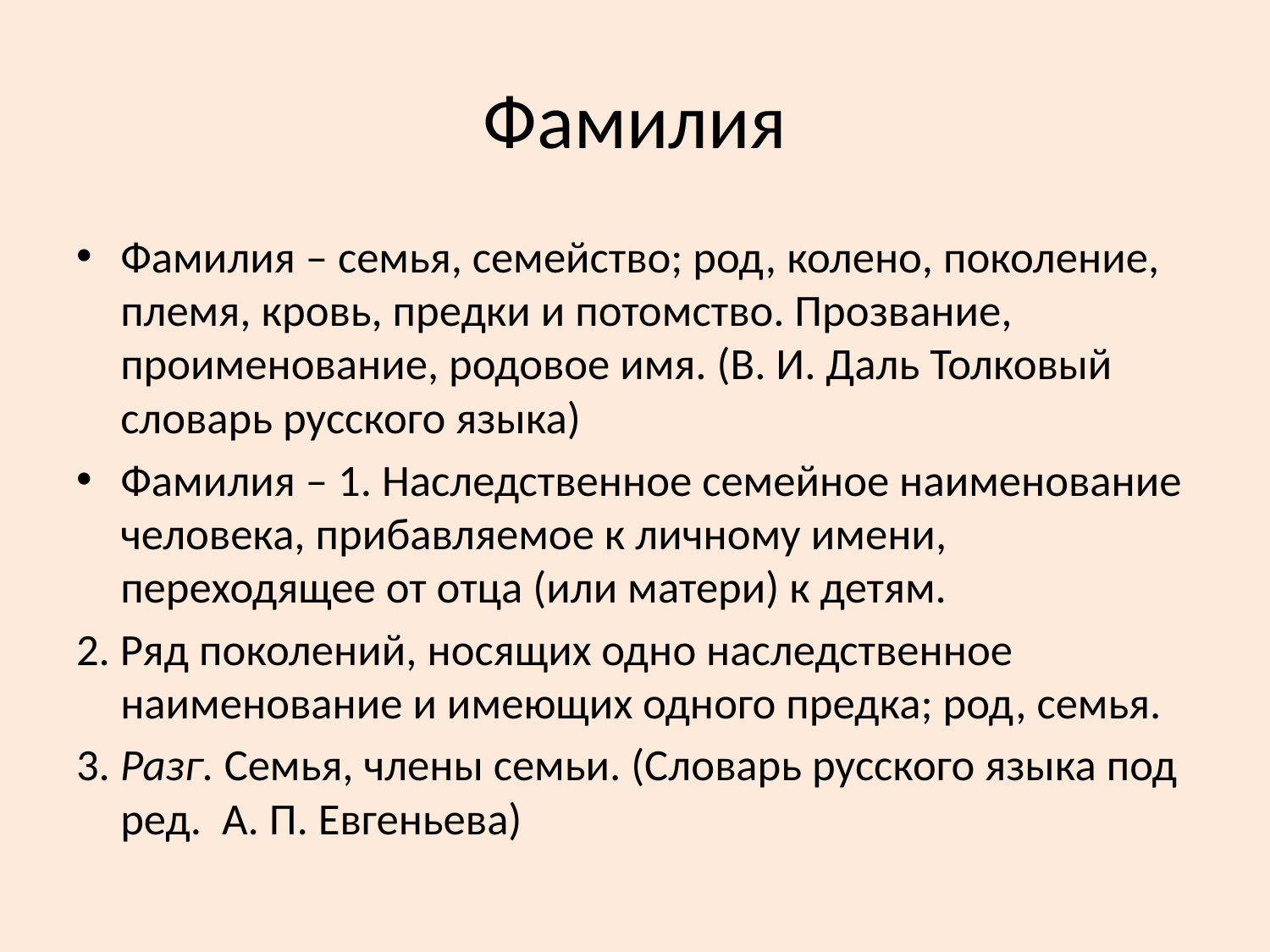

# Фамилия
Фамилия – семья, семейство; род, колено, поколение, племя, кровь, предки и потомство. Прозвание, проименование, родовое имя. (В. И. Даль Толковый словарь русского языка)
Фамилия – 1. Наследственное семейное наименование человека, прибавляемое к личному имени, переходящее от отца (или матери) к детям.
2. Ряд поколений, носящих одно наследственное наименование и имеющих одного предка; род, семья.
3. Разг. Семья, члены семьи. (Словарь русского языка под  ред.  А. П. Евгеньева)